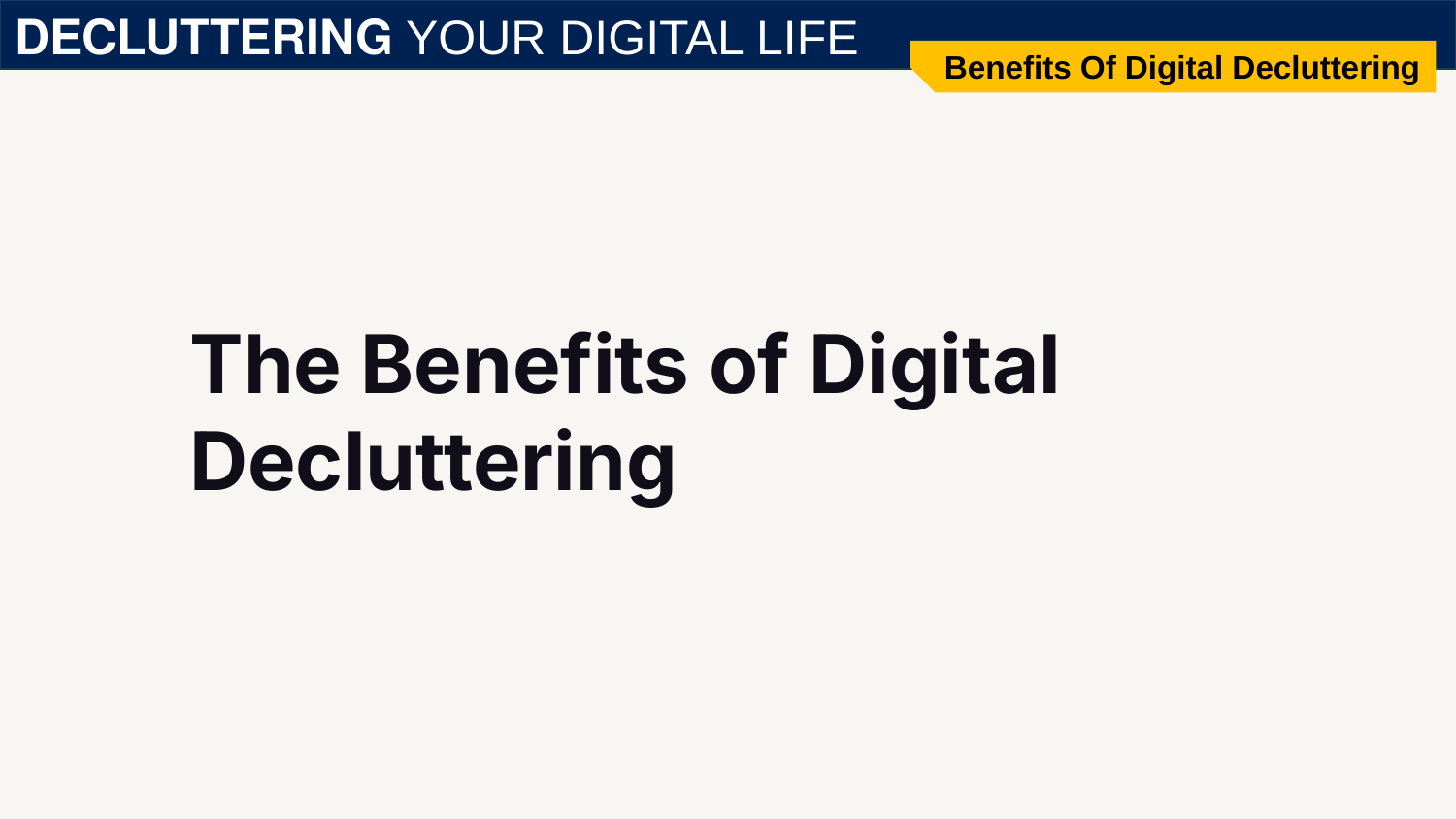

DECLUTTERING YOUR DIGITAL LIFE
Benefits Of Digital Decluttering

# The Benefits of Digital Decluttering